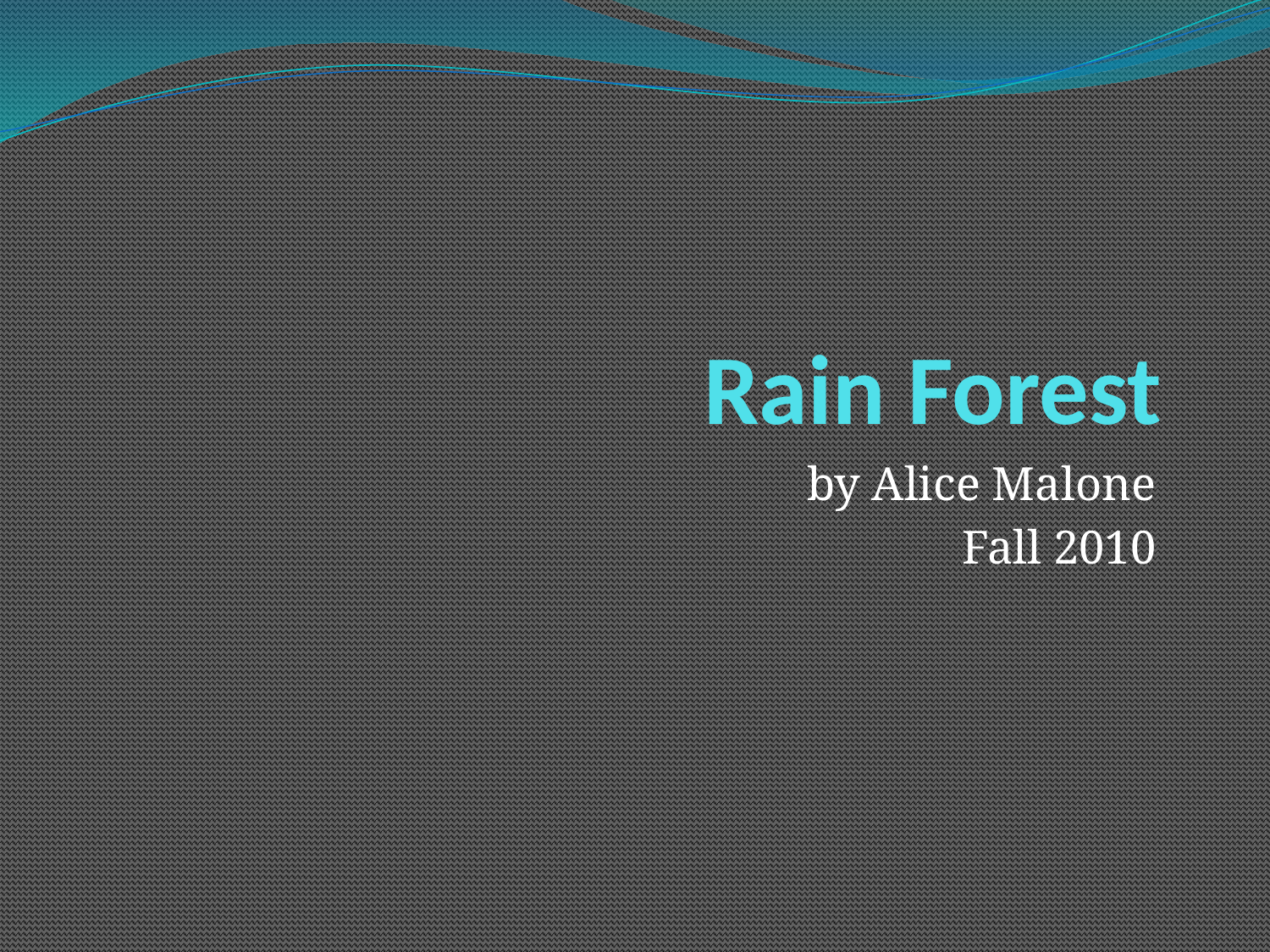

# Rain Forest
by Alice Malone
Fall 2010